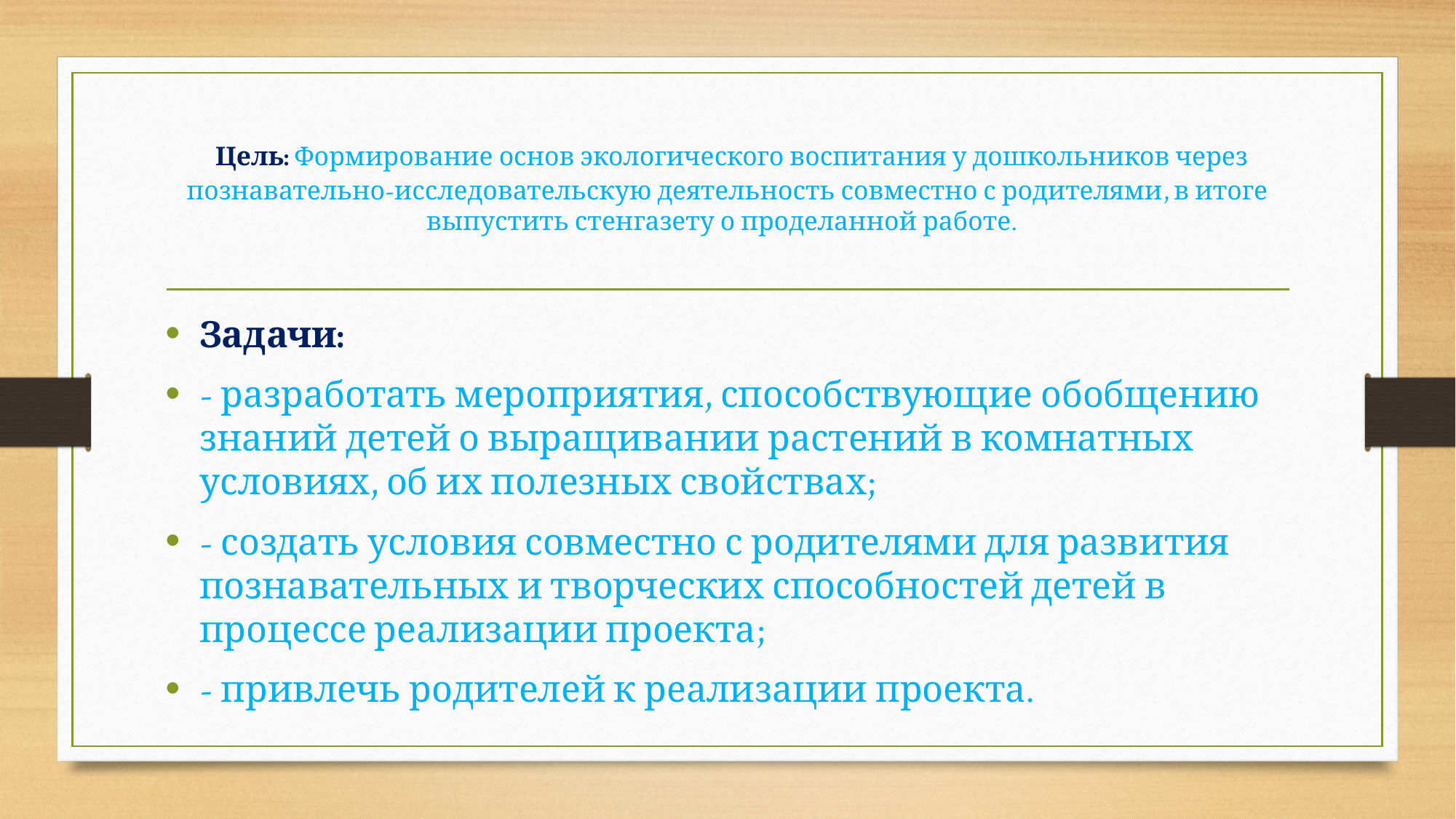

# Цель: Формирование основ экологического воспитания у дошкольников через познавательно-исследовательскую деятельность совместно с родителями, в итоге выпустить стенгазету о проделанной работе.
Задачи:
- разработать мероприятия, способствующие обобщению знаний детей о выращивании растений в комнатных условиях, об их полезных свойствах;
- создать условия совместно с родителями для развития познавательных и творческих способностей детей в процессе реализации проекта;
- привлечь родителей к реализации проекта.